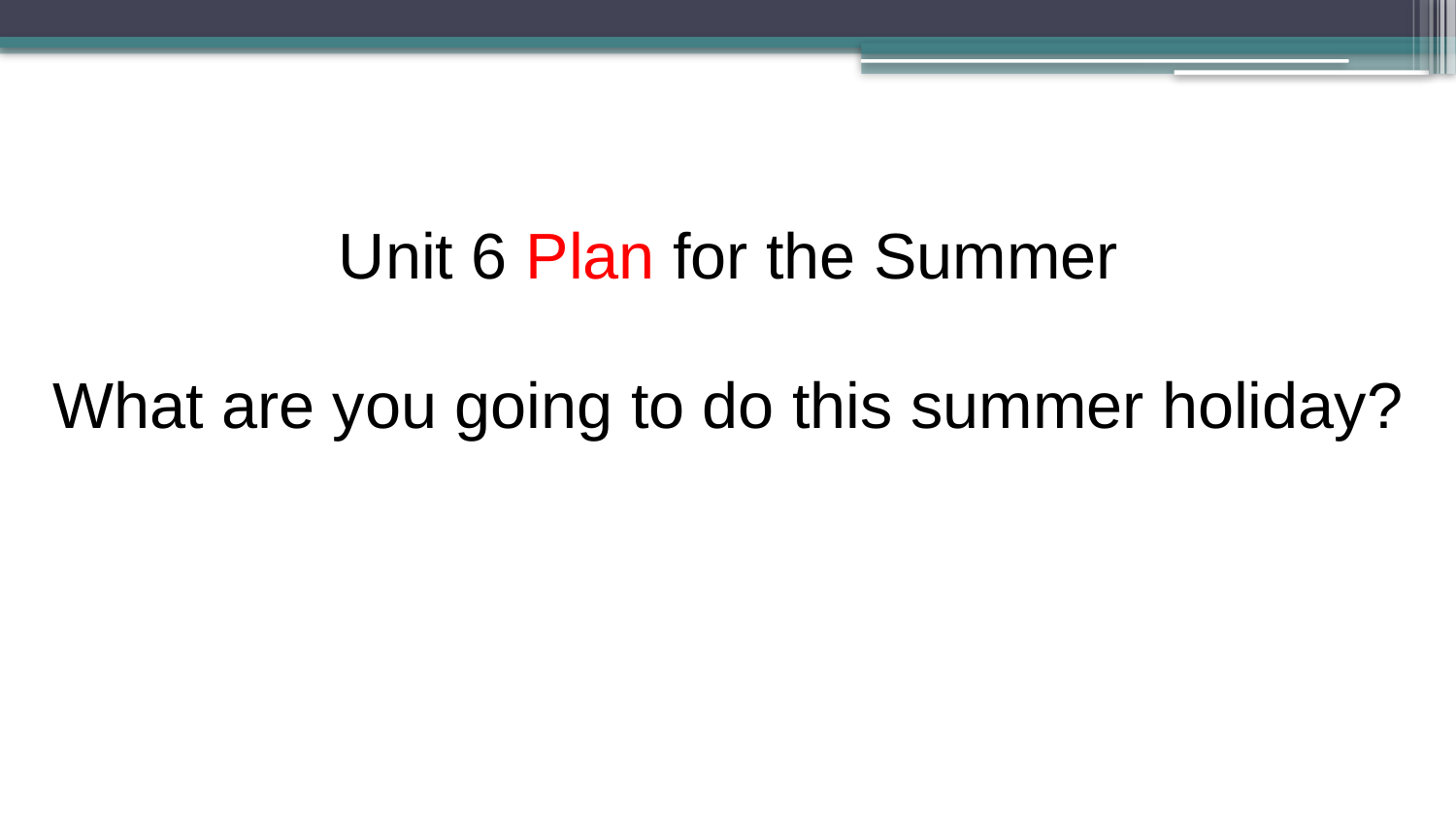

Unit 6 Plan for the Summer
What are you going to do this summer holiday?